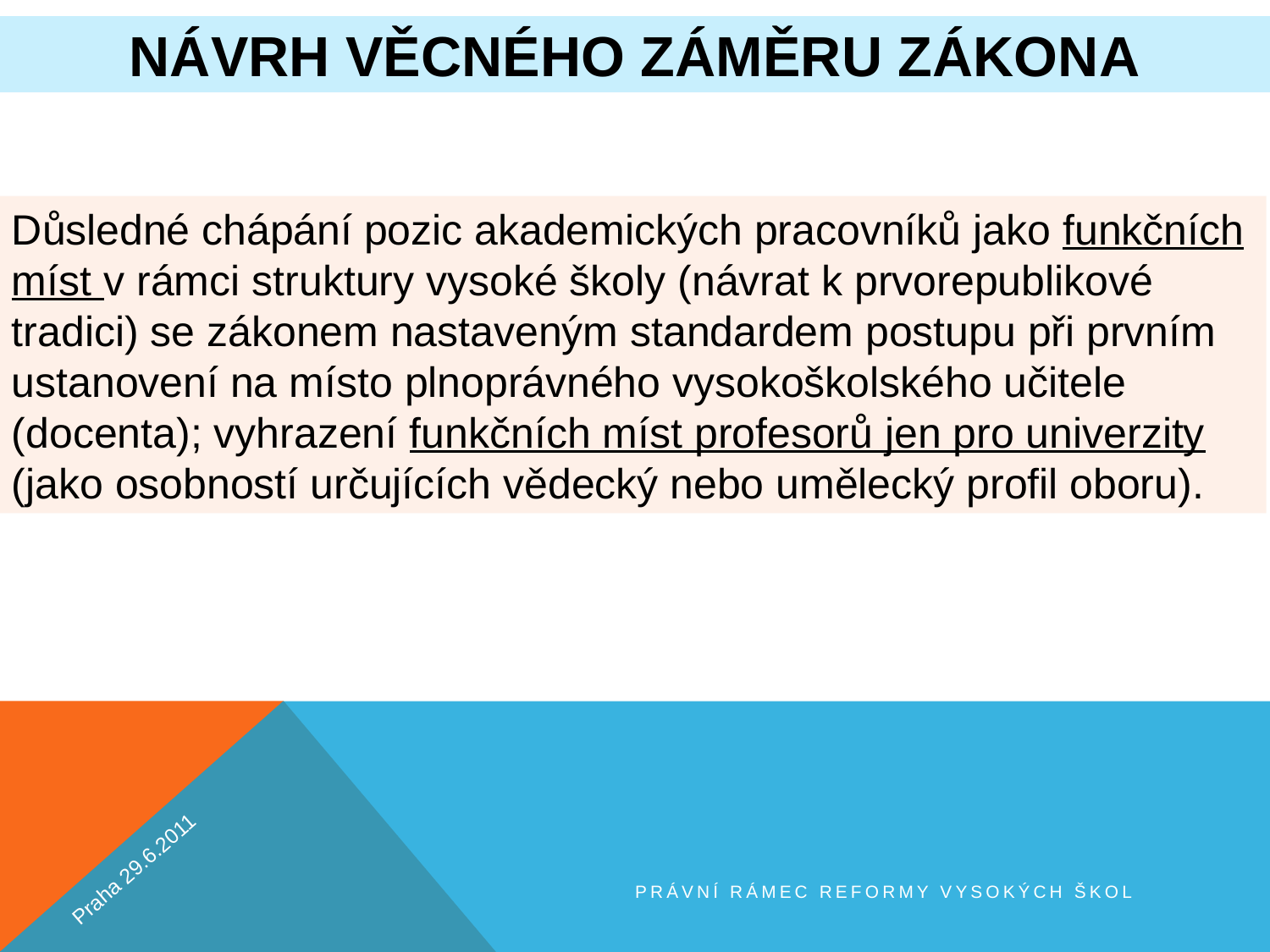

# Návrh věcného záměru zákona
Důsledné chápání pozic akademických pracovníků jako funkčních míst v rámci struktury vysoké školy (návrat k prvorepublikové tradici) se zákonem nastaveným standardem postupu při prvním ustanovení na místo plnoprávného vysokoškolského učitele (docenta); vyhrazení funkčních míst profesorů jen pro univerzity (jako osobností určujících vědecký nebo umělecký profil oboru).
Praha 29.6.2011
Právní rámec reformy vysokých škol